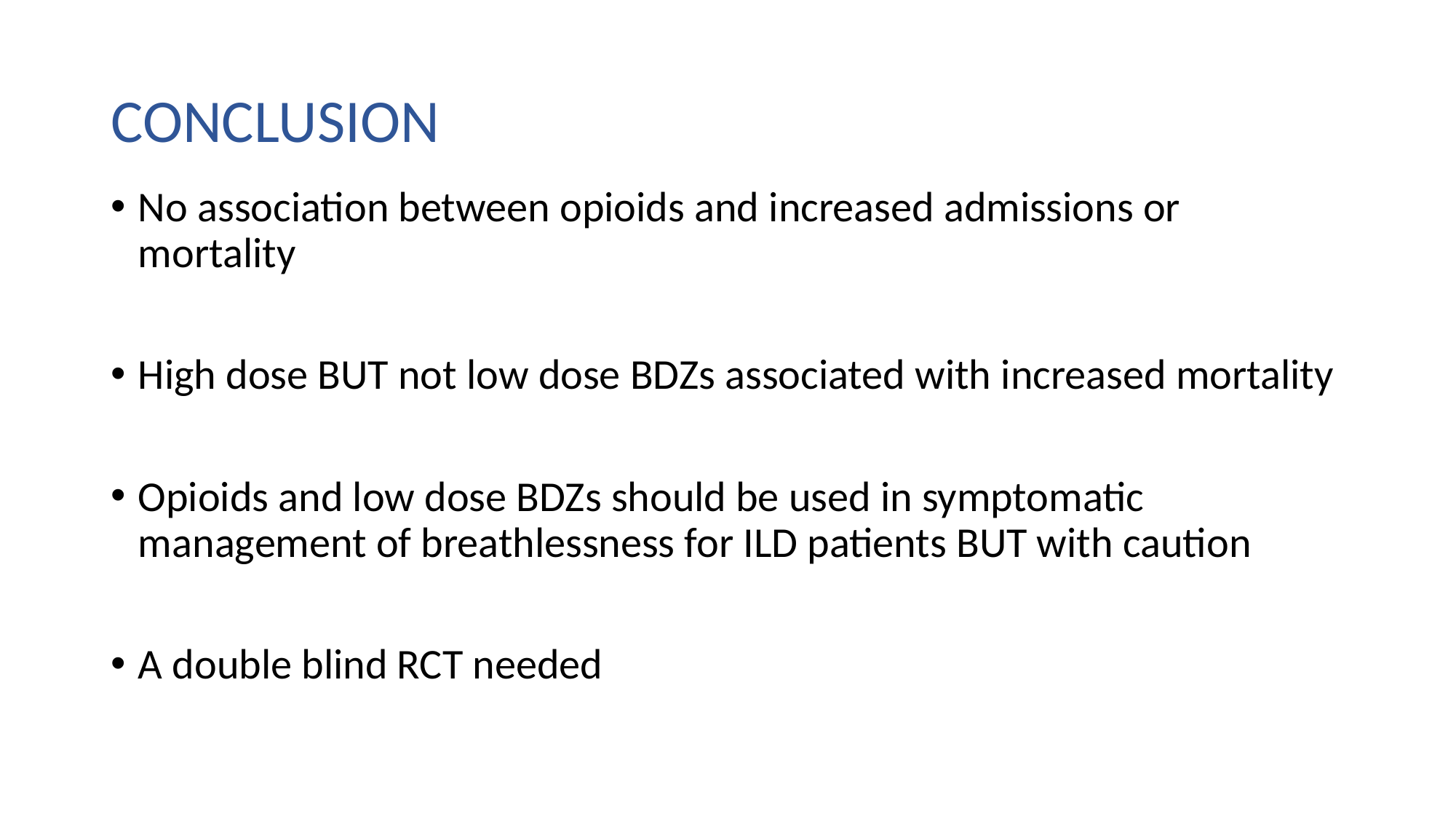

# CONCLUSION
No association between opioids and increased admissions or mortality

High dose BUT not low dose BDZs associated with increased mortality

Opioids and low dose BDZs should be used in symptomatic management of breathlessness for ILD patients BUT with caution

A double blind RCT needed